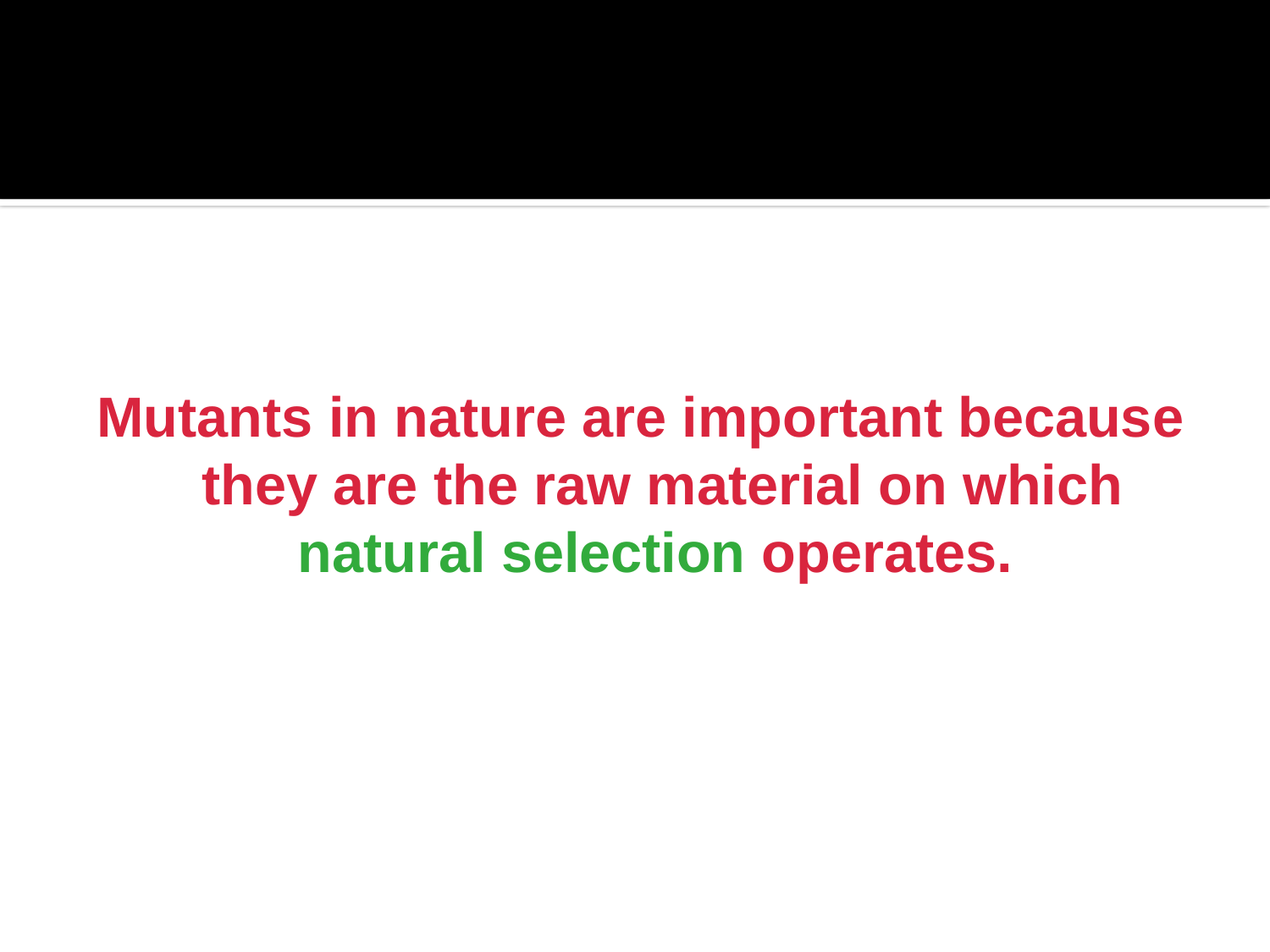

#
Mutants in nature are important because they are the raw material on which natural selection operates.